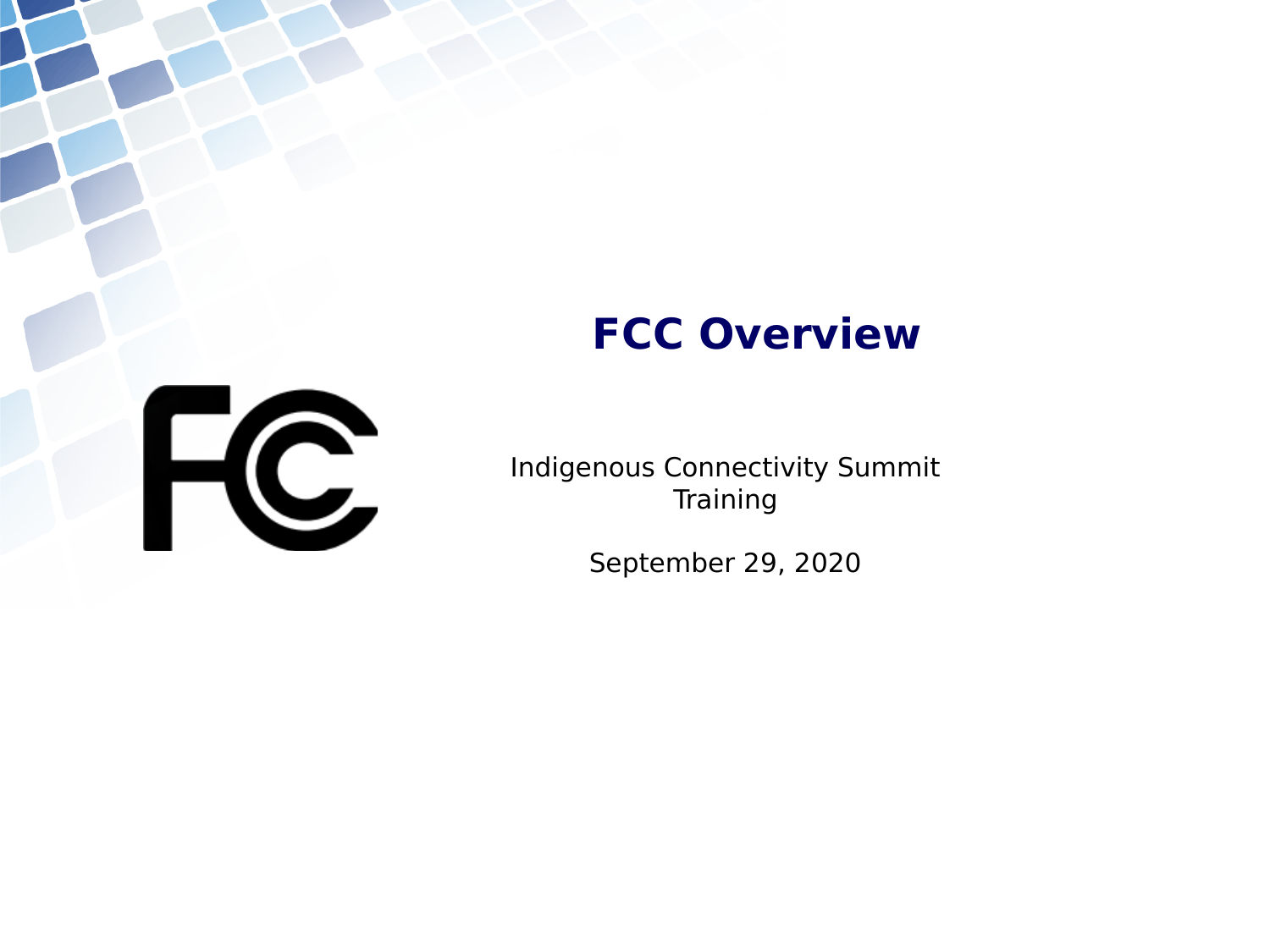

# FCC Overview
Indigenous Connectivity Summit Training

September 29, 2020